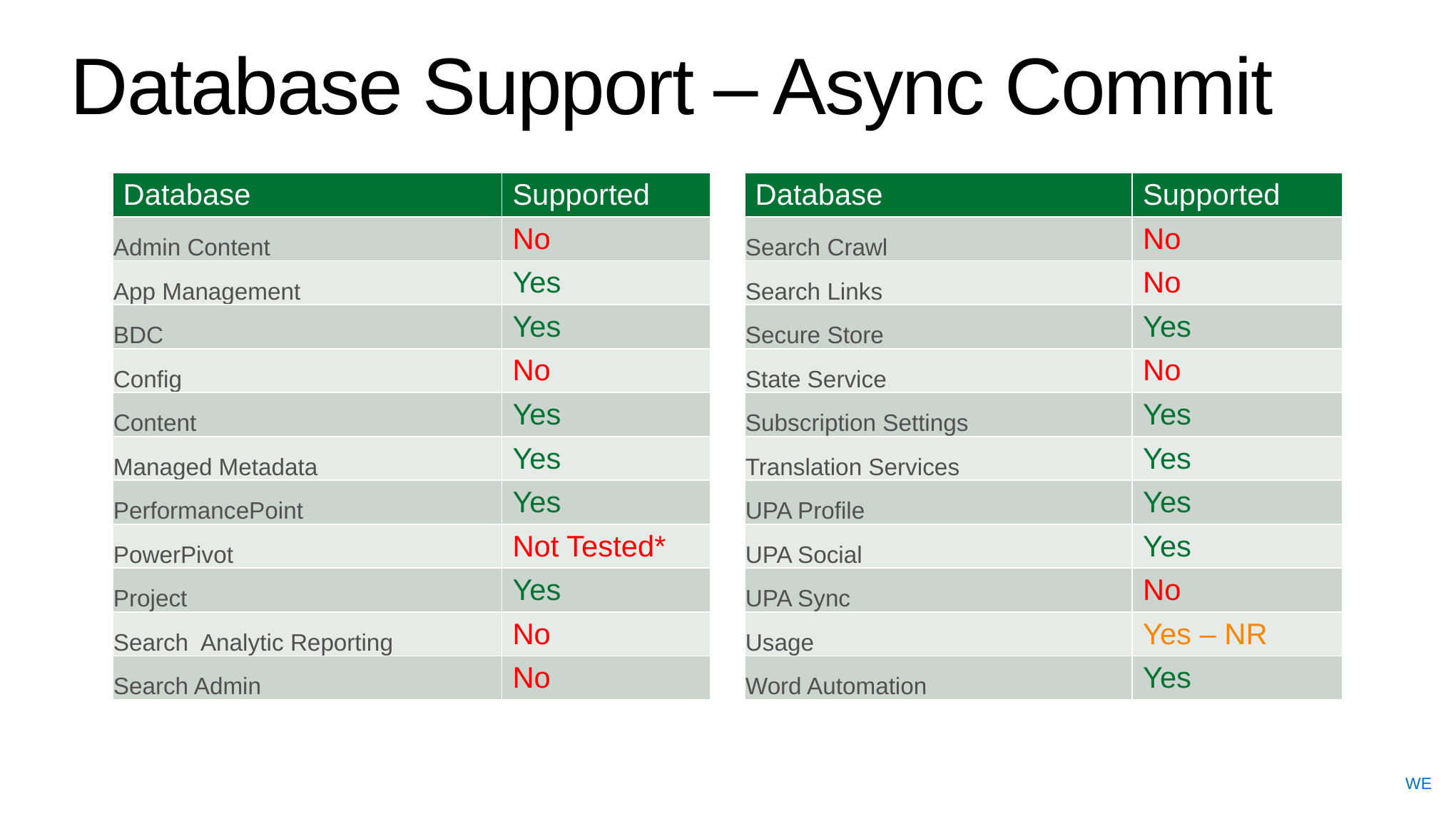

# Database Support – Async Commit
| Database | Supported |
| --- | --- |
| Search Crawl | No |
| Search Links | No |
| Secure Store | Yes |
| State Service | No |
| Subscription Settings | Yes |
| Translation Services | Yes |
| UPA Profile | Yes |
| UPA Social | Yes |
| UPA Sync | No |
| Usage | Yes – NR |
| Word Automation | Yes |
| Database | Supported |
| --- | --- |
| Admin Content | No |
| App Management | Yes |
| BDC | Yes |
| Config | No |
| Content | Yes |
| Managed Metadata | Yes |
| PerformancePoint | Yes |
| PowerPivot | Not Tested\* |
| Project | Yes |
| Search Analytic Reporting | No |
| Search Admin | No |
WE